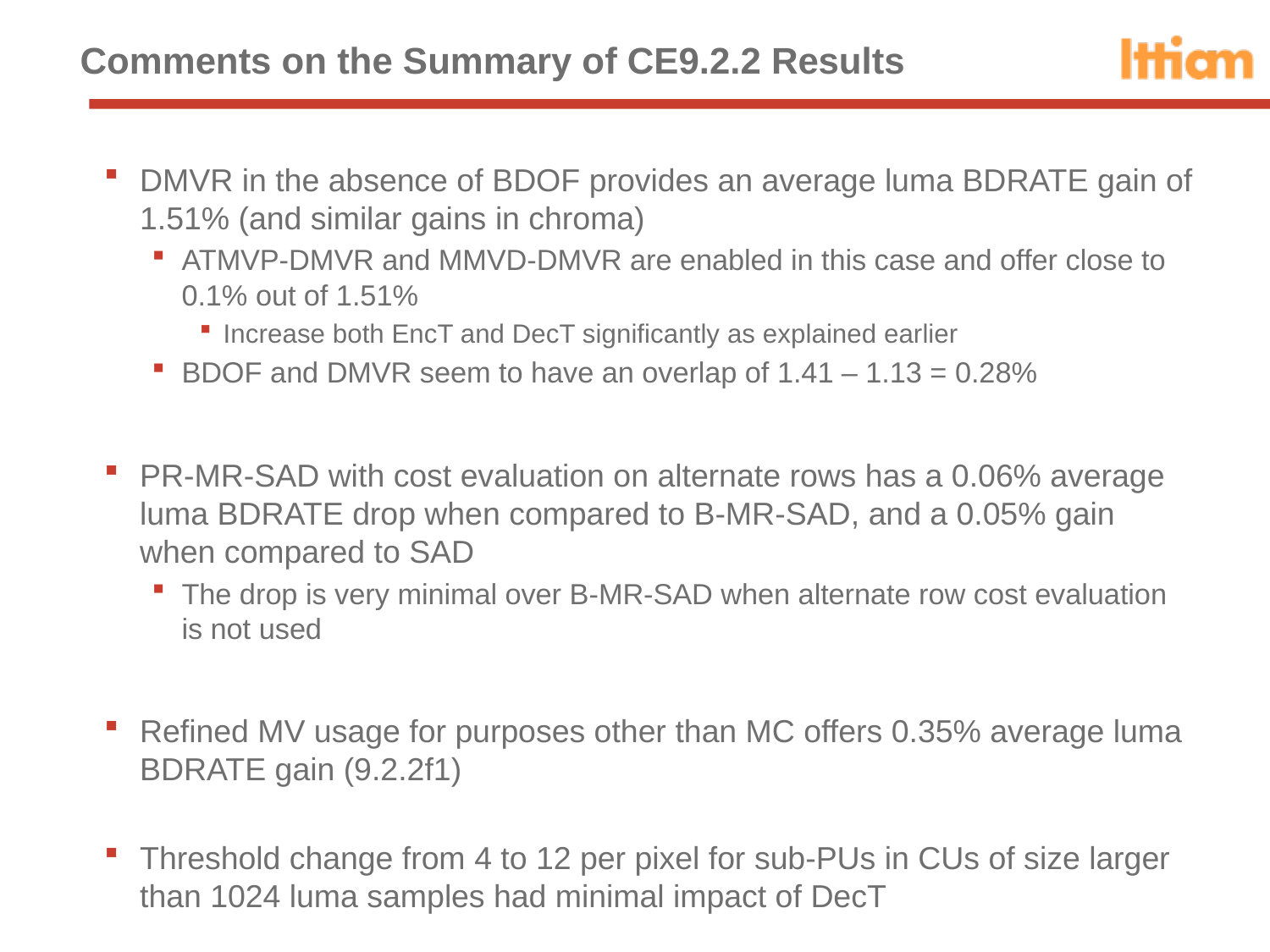

# Comments on the Summary of CE9.2.2 Results
DMVR in the absence of BDOF provides an average luma BDRATE gain of 1.51% (and similar gains in chroma)
ATMVP-DMVR and MMVD-DMVR are enabled in this case and offer close to 0.1% out of 1.51%
Increase both EncT and DecT significantly as explained earlier
BDOF and DMVR seem to have an overlap of 1.41 – 1.13 = 0.28%

PR-MR-SAD with cost evaluation on alternate rows has a 0.06% average luma BDRATE drop when compared to B-MR-SAD, and a 0.05% gain when compared to SAD
The drop is very minimal over B-MR-SAD when alternate row cost evaluation is not used

Refined MV usage for purposes other than MC offers 0.35% average luma BDRATE gain (9.2.2f1)

Threshold change from 4 to 12 per pixel for sub-PUs in CUs of size larger than 1024 luma samples had minimal impact of DecT